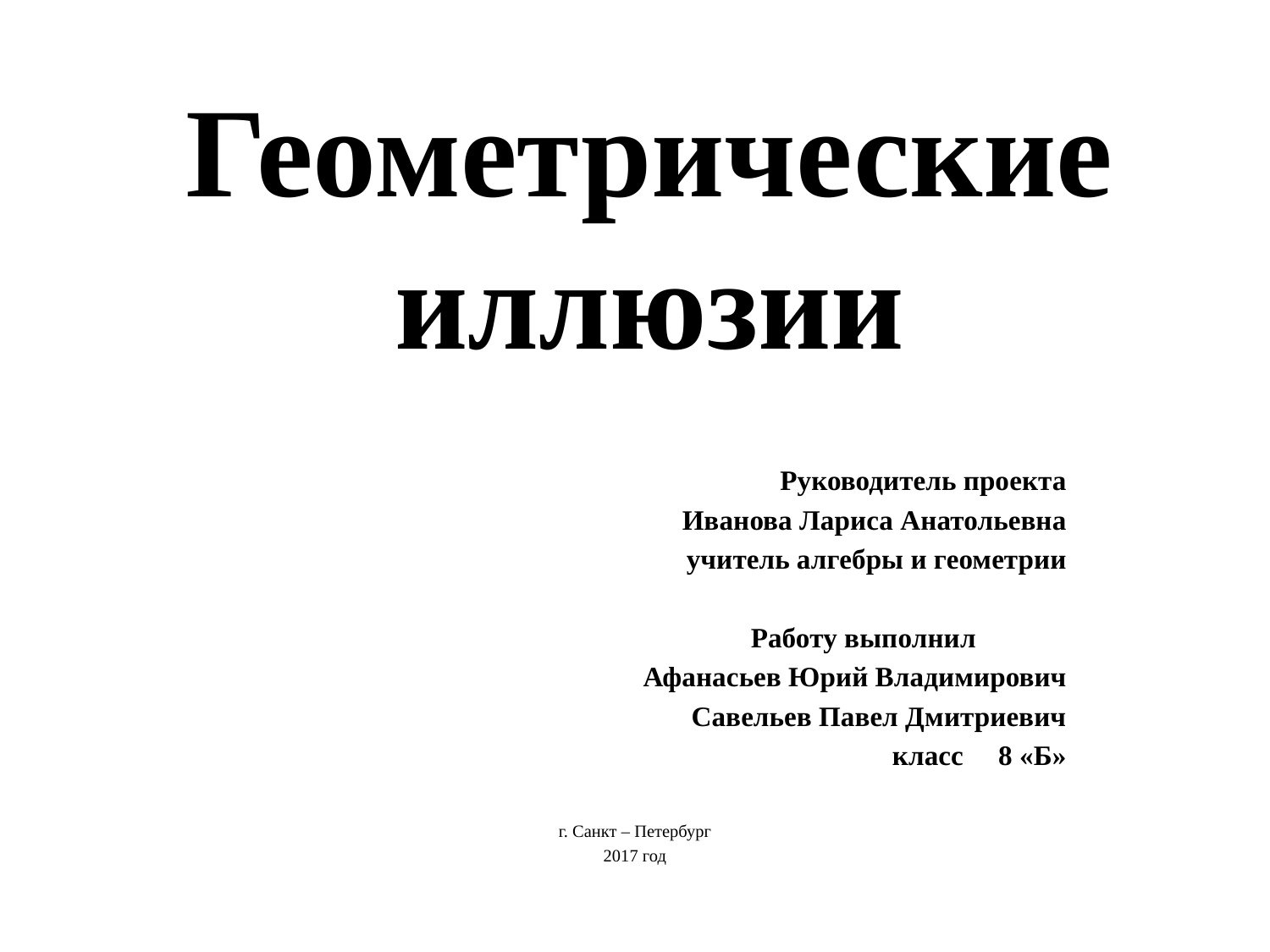

# Геометрические иллюзии
Руководитель проекта
            Иванова Лариса Анатольевна
                                                учитель алгебры и геометрии

                                                         Работу выполнил
                   Афанасьев Юрий Владимирович
                                                Савельев Павел Дмитриевич
                                                  класс     8 «Б»

г. Санкт – Петербург
2017 год